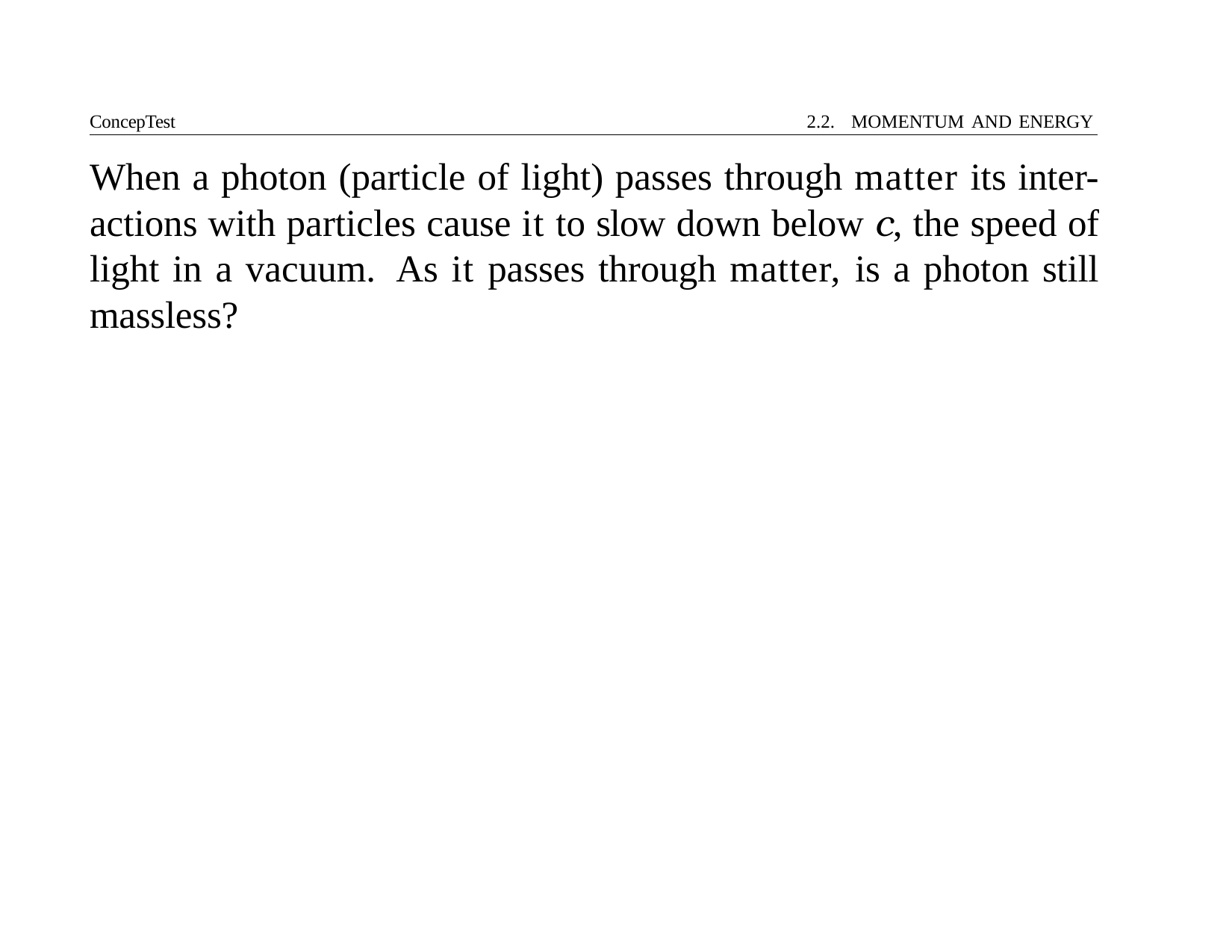

ConcepTest	2.2.  MOMENTUM AND ENERGY

# When a photon (particle of light) passes through matter its inter- actions with particles cause it to slow down below c, the speed of light in a vacuum.  As it passes through matter, is a photon still massless?